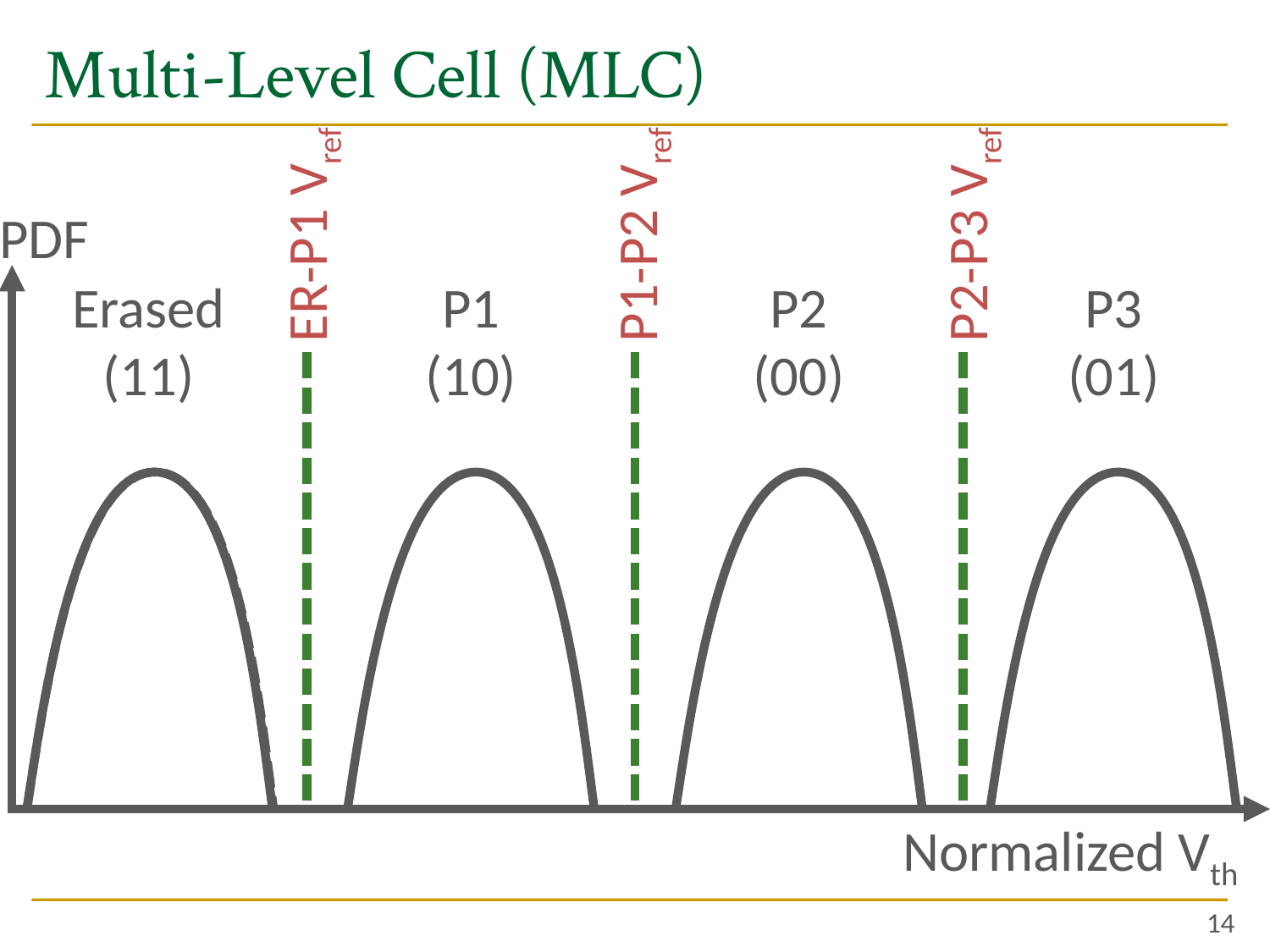

# Multi-Level Cell (MLC)
P2-P3 Vref
ER-P1 Vref
P1-P2 Vref
PDF
Erased
(11)
P1
(10)
P2
(00)
P3
(01)

Normalized Vth
14